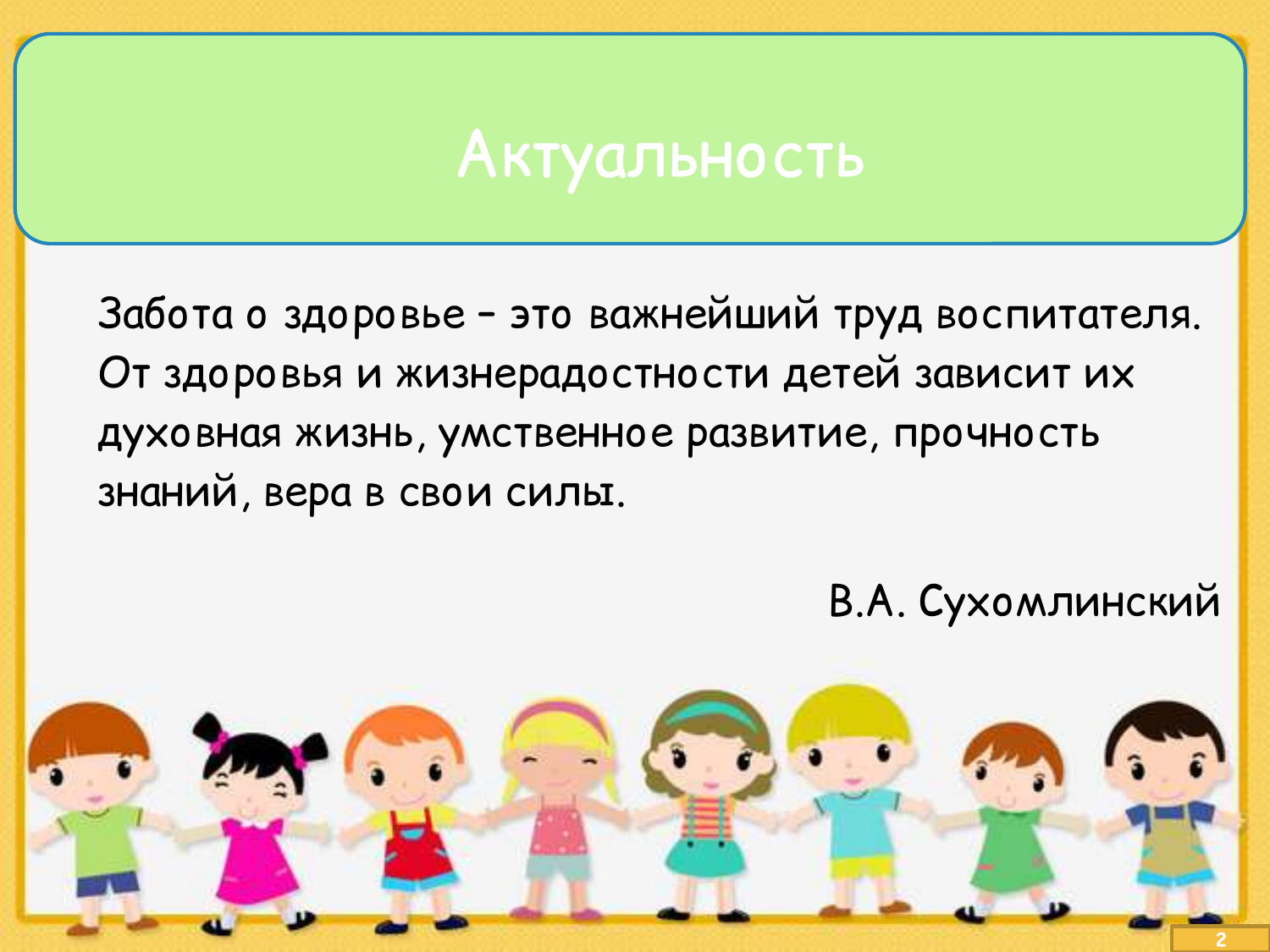

Актуальность

Забота о здоровье – это важнейший труд воспитателя.
От здоровья и жизнерадостности детей зависит их
духовная жизнь, умственное развитие, прочность
знаний, вера в свои силы.
                                                                                                                          В.А. Сухомлинский

2